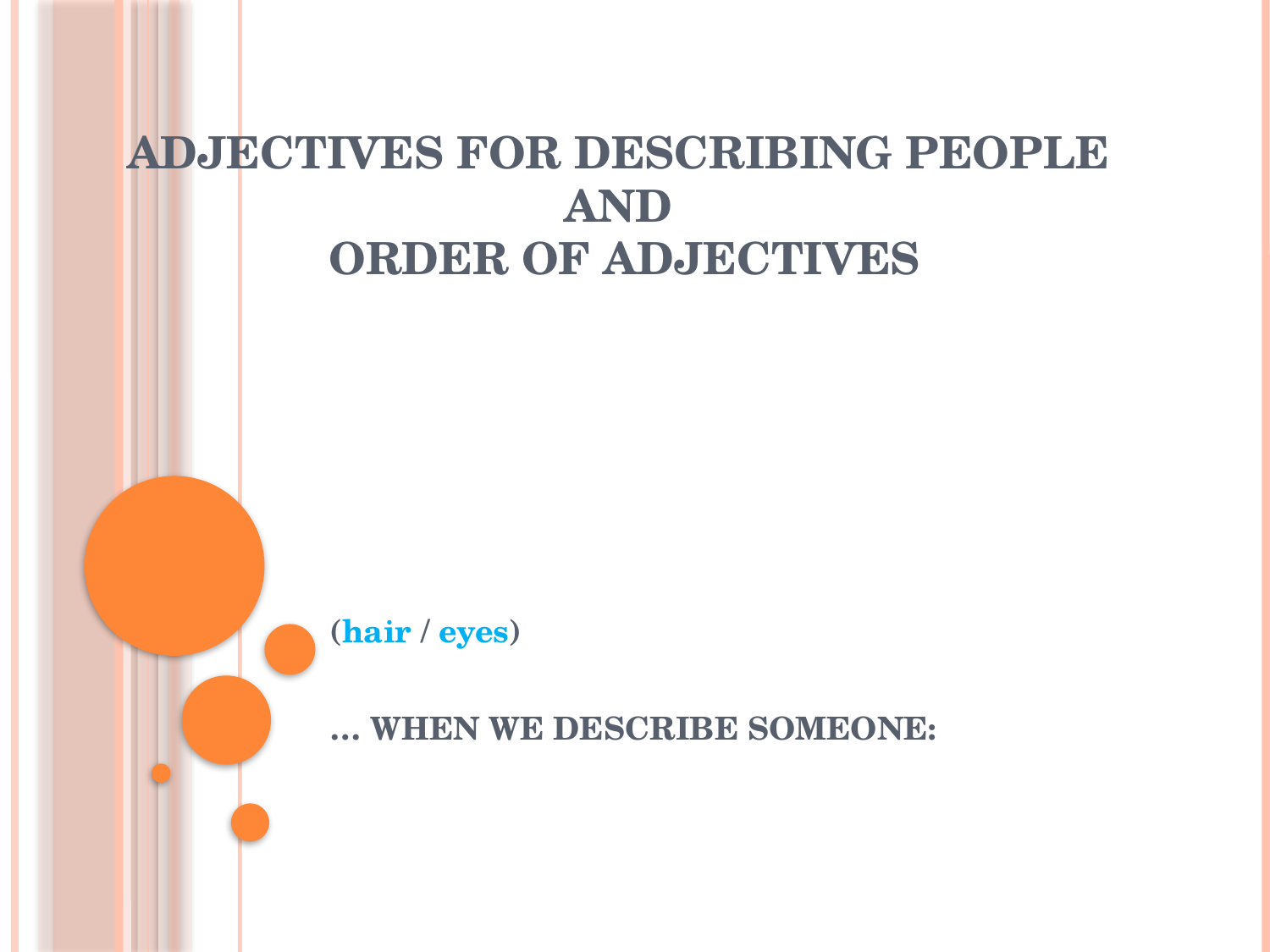

# Adjectives for describing people and ORDER OF ADJECTIVES
(hair / eyes)

… WHEN WE DESCRIBE SOMEONE: